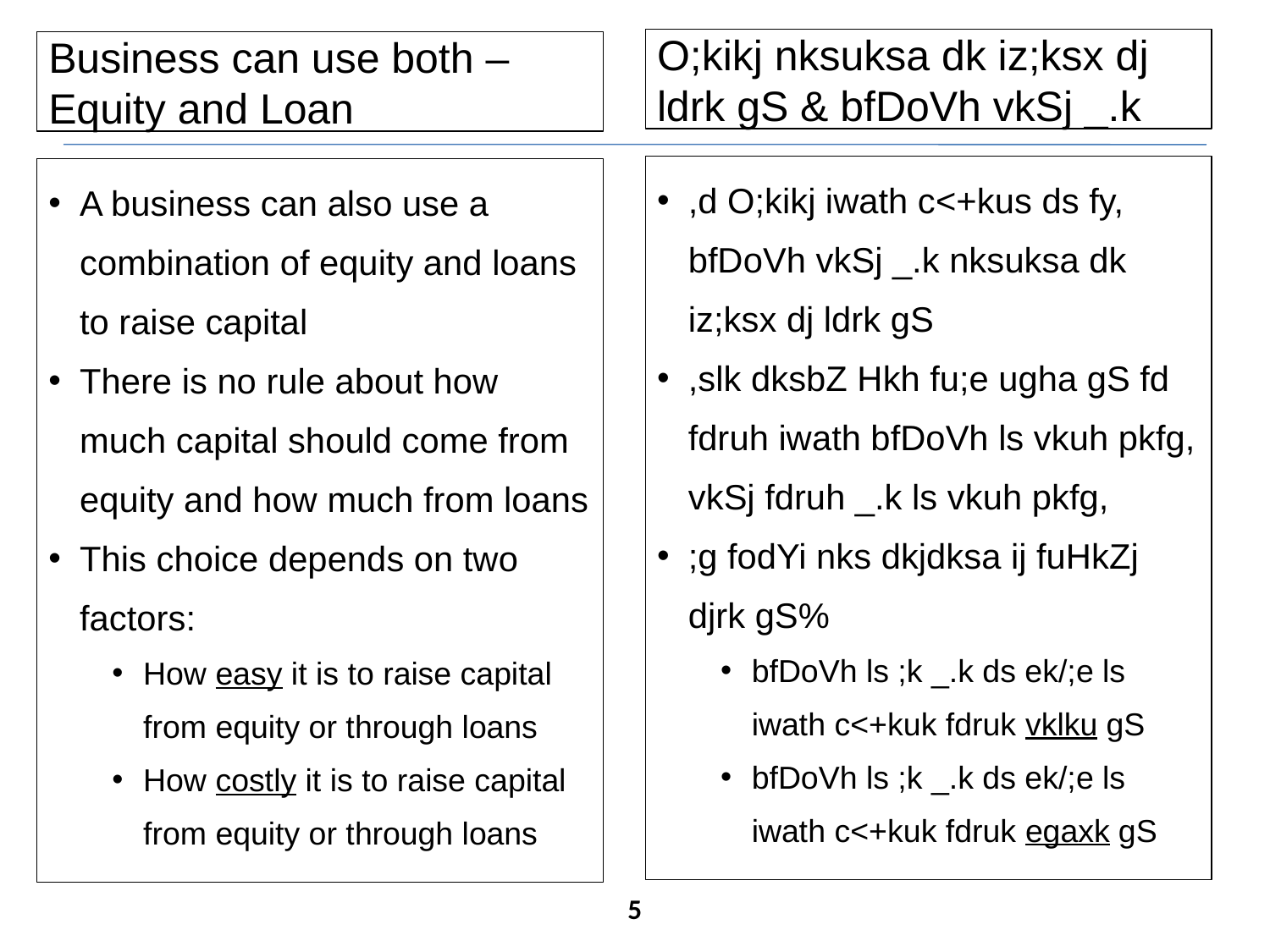

O;kikj nksuksa dk iz;ksx dj ldrk gS & bfDoVh vkSj _.k
Business can use both – Equity and Loan
,d O;kikj iwath c<+kus ds fy, bfDoVh vkSj _.k nksuksa dk iz;ksx dj ldrk gS
,slk dksbZ Hkh fu;e ugha gS fd fdruh iwath bfDoVh ls vkuh pkfg, vkSj fdruh _.k ls vkuh pkfg,
;g fodYi nks dkjdksa ij fuHkZj djrk gS%
bfDoVh ls ;k _.k ds ek/;e ls iwath c<+kuk fdruk vklku gS
bfDoVh ls ;k _.k ds ek/;e ls iwath c<+kuk fdruk egaxk gS

A business can also use a combination of equity and loans to raise capital
There is no rule about how much capital should come from equity and how much from loans
This choice depends on two factors:
How easy it is to raise capital from equity or through loans
How costly it is to raise capital from equity or through loans

5